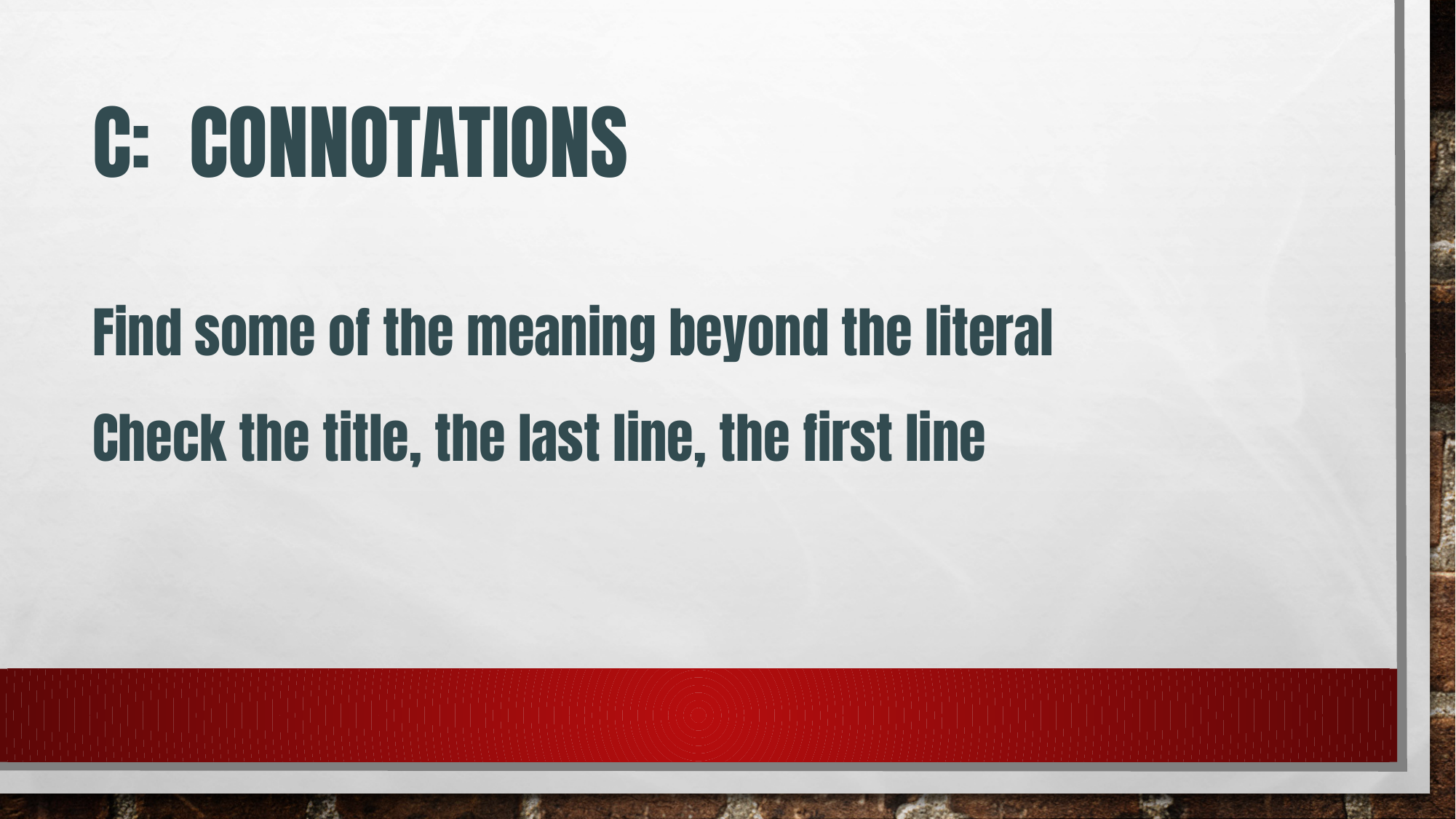

# C:  CONNOTATIONS
Find some of the meaning beyond the literal
Check the title, the last line, the first line